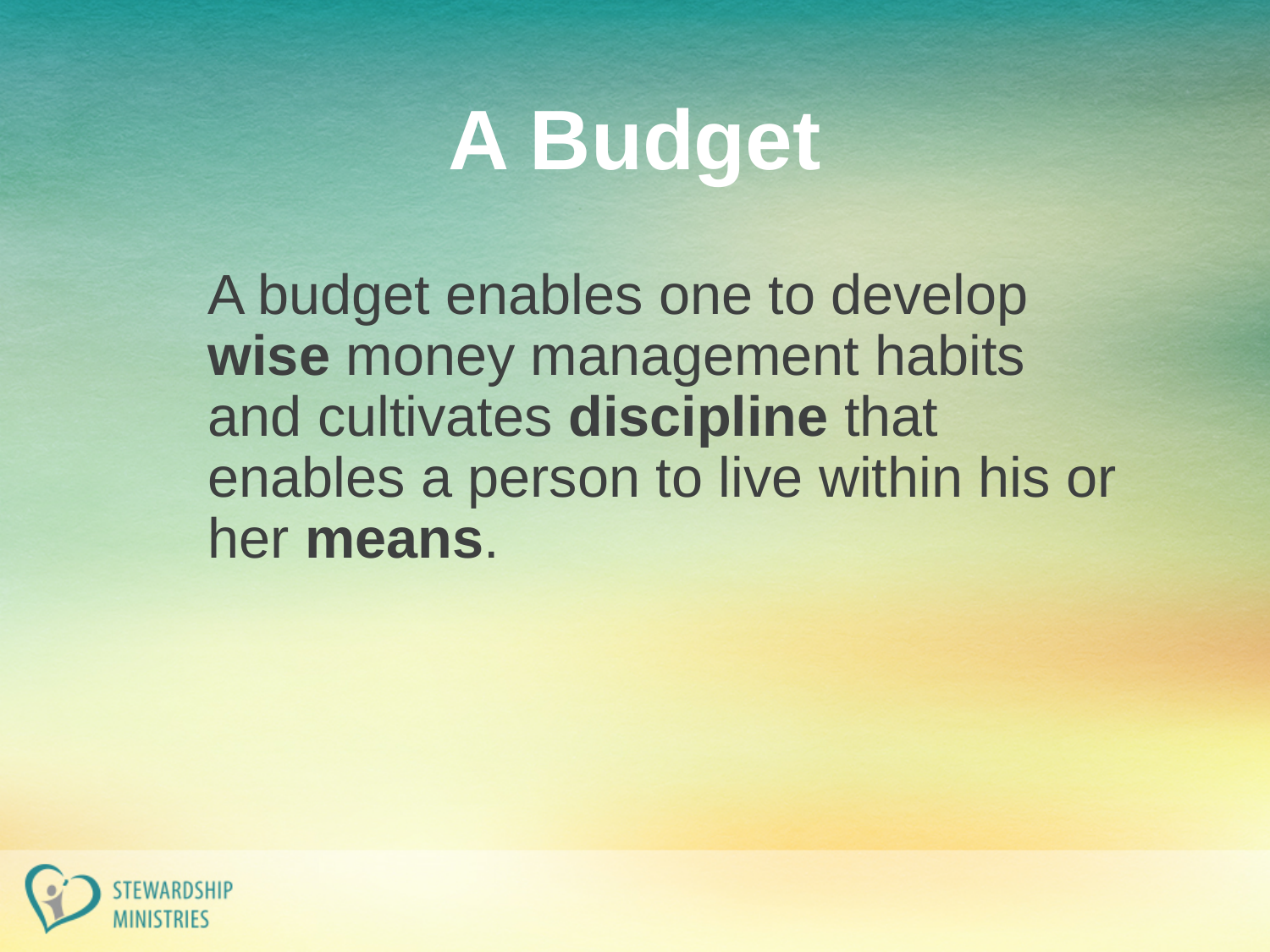

# A Budget
A budget enables one to develop wise money management habits and cultivates discipline that enables a person to live within his or her means.